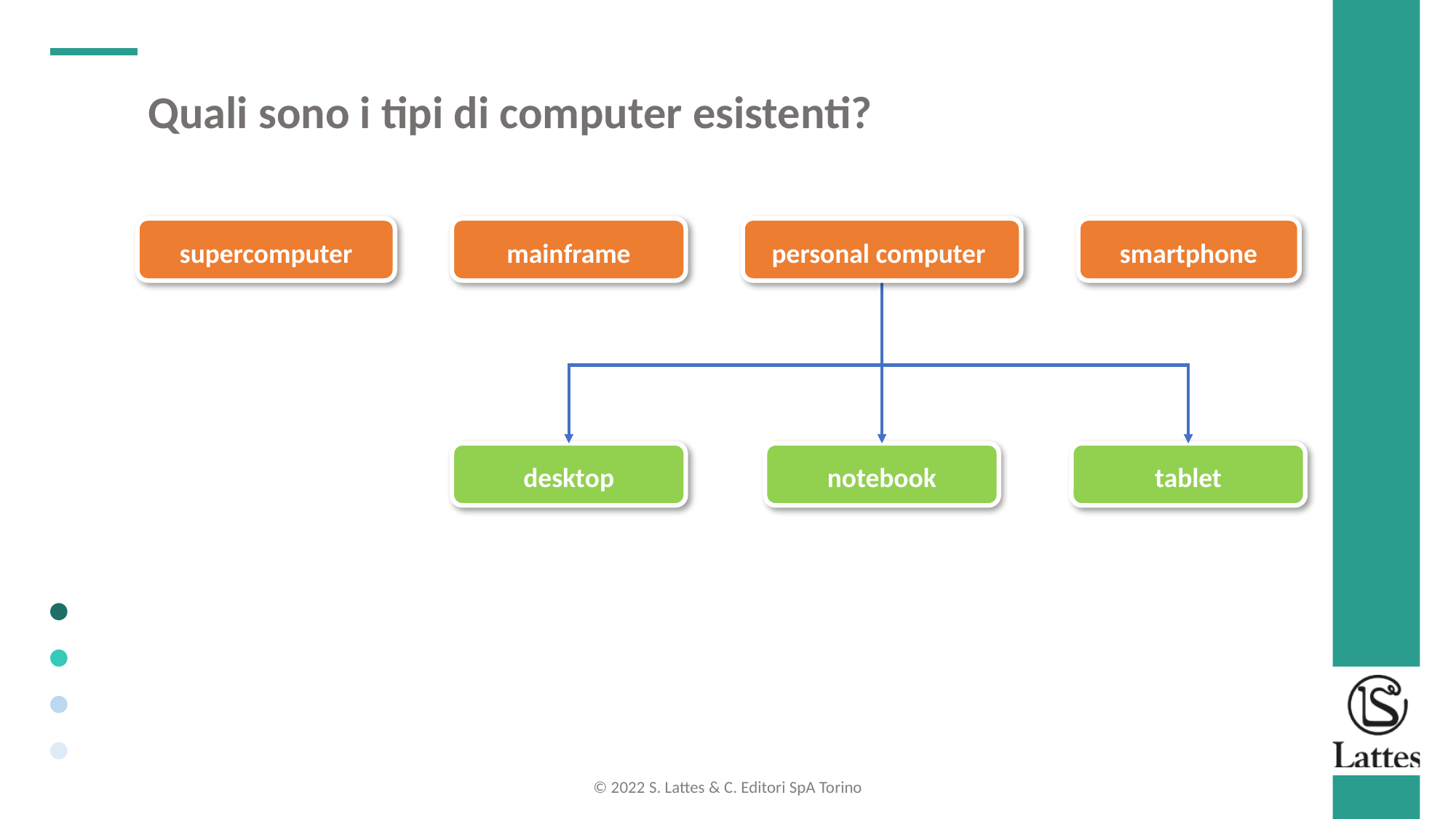

Quali sono i tipi di computer esistenti?
supercomputer
mainframe
personal computer
smartphone
desktop
notebook
tablet